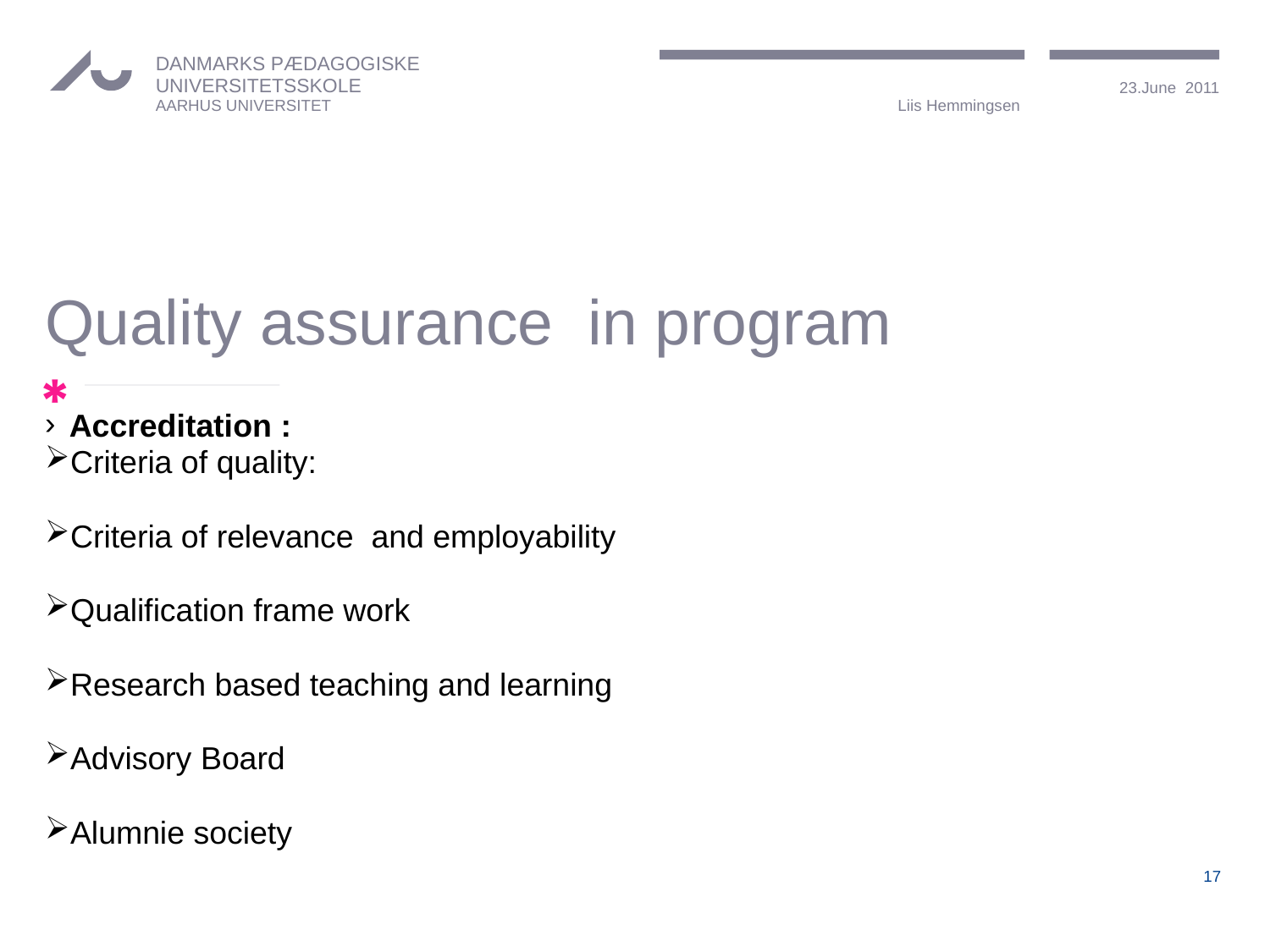

# Quality assurance  in program
Accreditation :
Criteria of quality:

Criteria of relevance  and employability

Qualification frame work

Research based teaching and learning

Advisory Board

Alumnie society

17